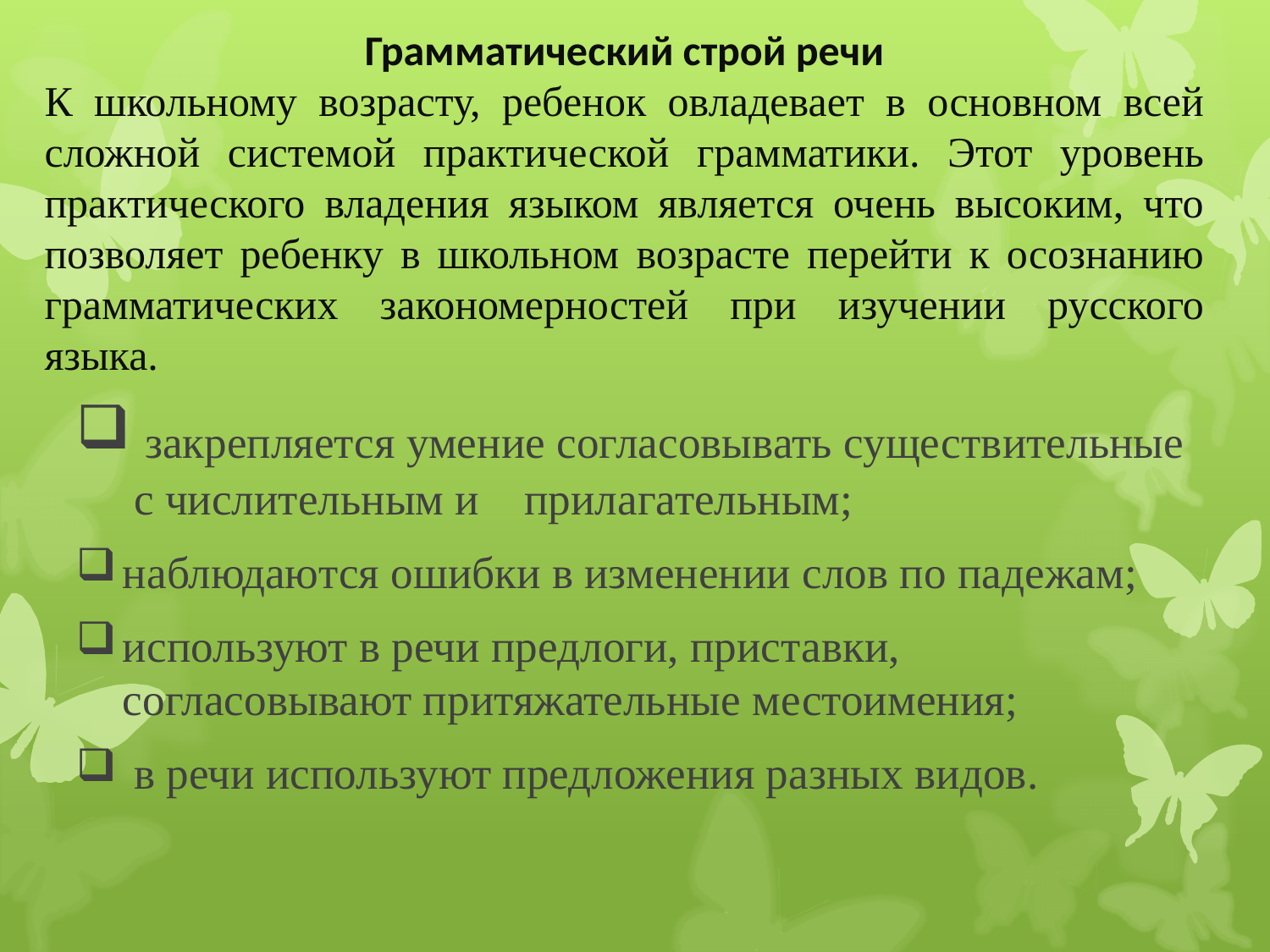

Грамматический строй речи
К школьному возрасту, ребенок овладевает в основном всей сложной системой практической грамматики. Этот уровень практического владения языком является очень высоким, что позволяет ребенку в школьном возрасте перейти к осознанию грамматических закономерностей при изучении русского языка.
#
 закрепляется умение согласовывать существительные  с числительным и    прилагательным;
наблюдаются ошибки в изменении слов по падежам;
используют в речи предлоги, приставки, согласовывают притяжательные местоимения;
 в речи используют предложения разных видов.